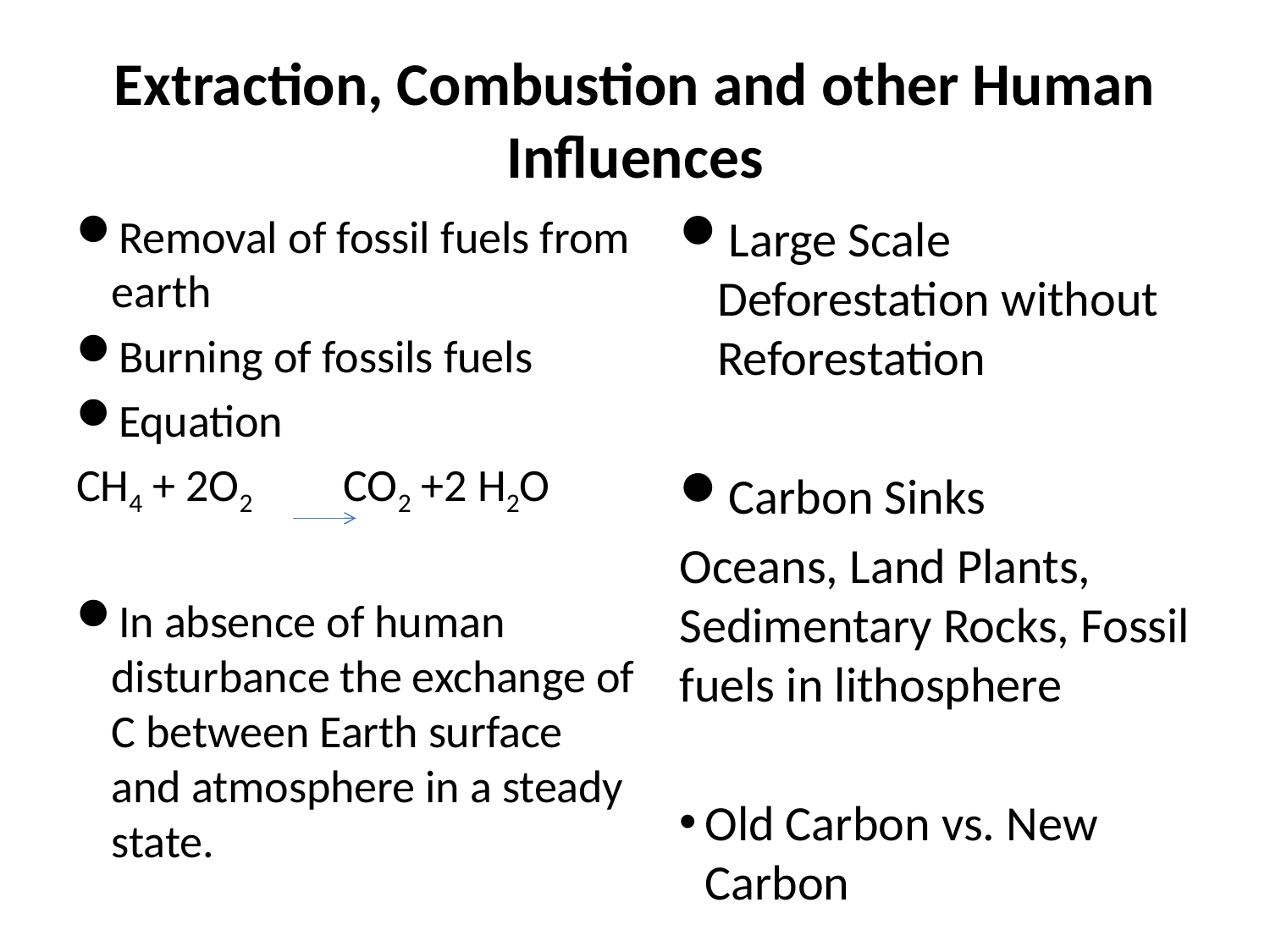

# Extraction, Combustion and other Human Influences
Removal of fossil fuels from earth
Burning of fossils fuels
Equation
CH4 + 2O2 	   CO2 +2 H2O

In absence of human disturbance the exchange of C between Earth surface and atmosphere in a steady state.

Large Scale Deforestation without Reforestation

Carbon Sinks
Oceans, Land Plants, Sedimentary Rocks, Fossil fuels in lithosphere

Old Carbon vs. New Carbon